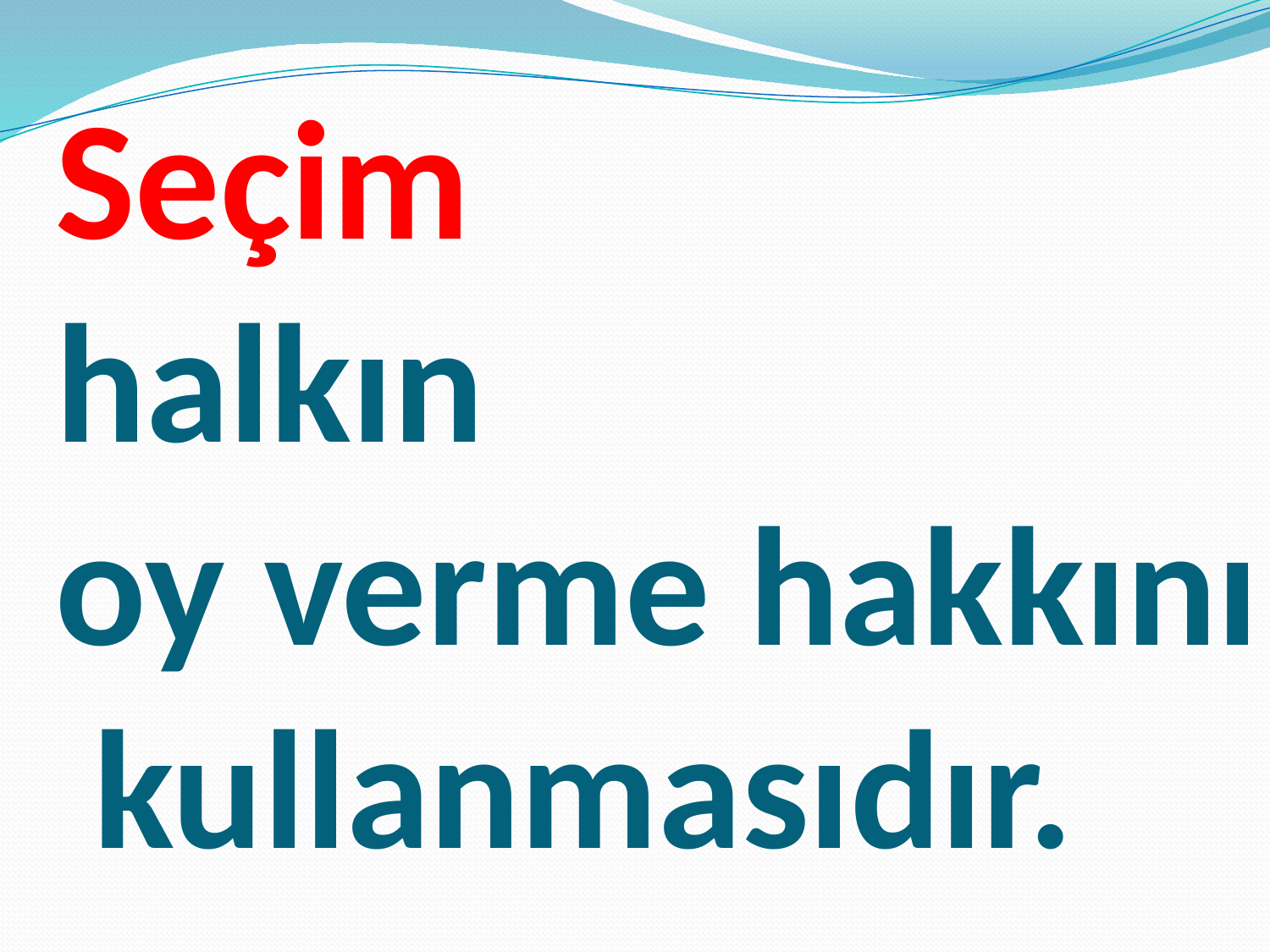

# Seçim halkın oy verme hakkını kullanmasıdır.